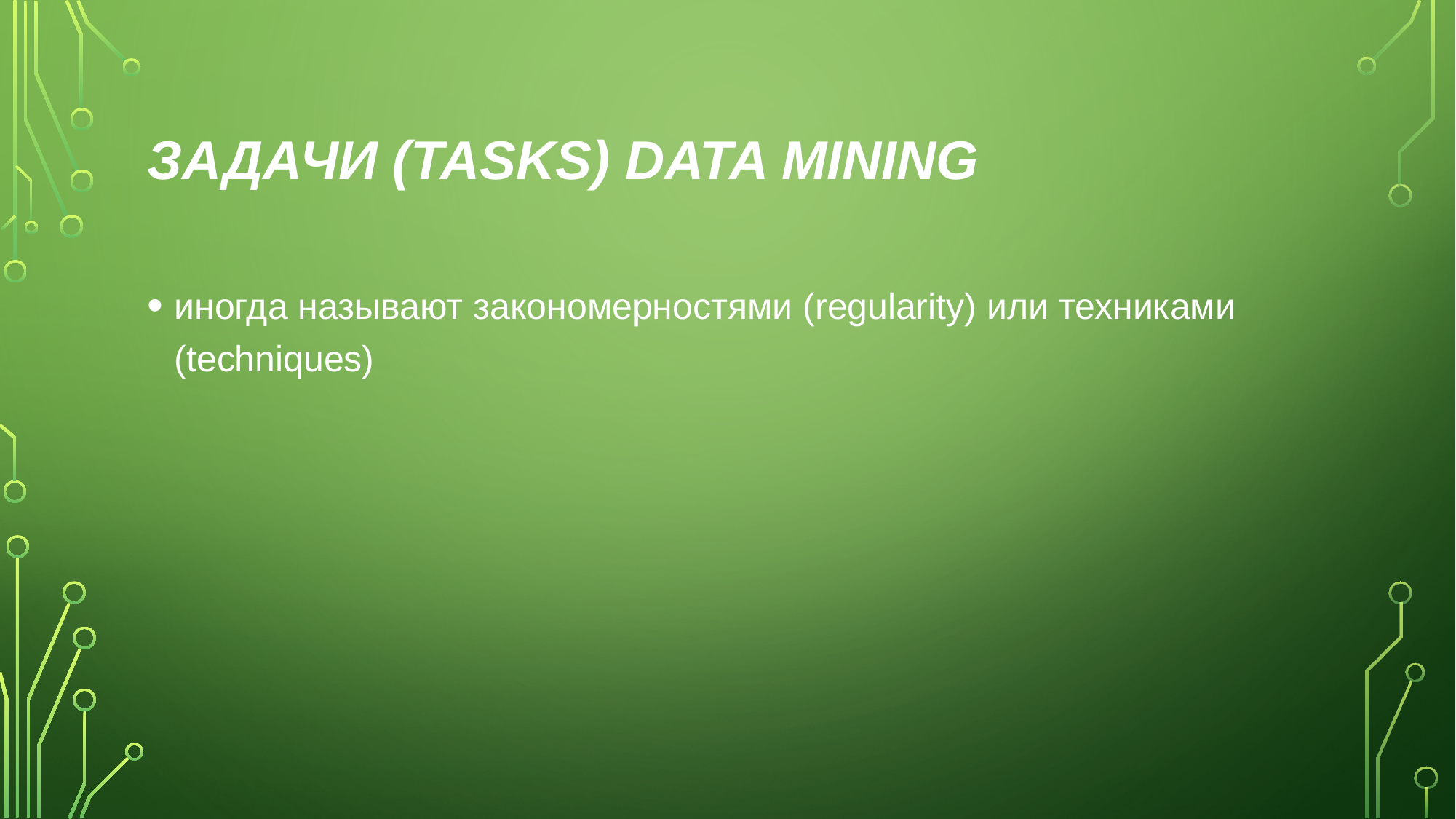

# Задачи (tasks) Data Mining
иногда называют закономерностями (regularity) или техниками (techniques)